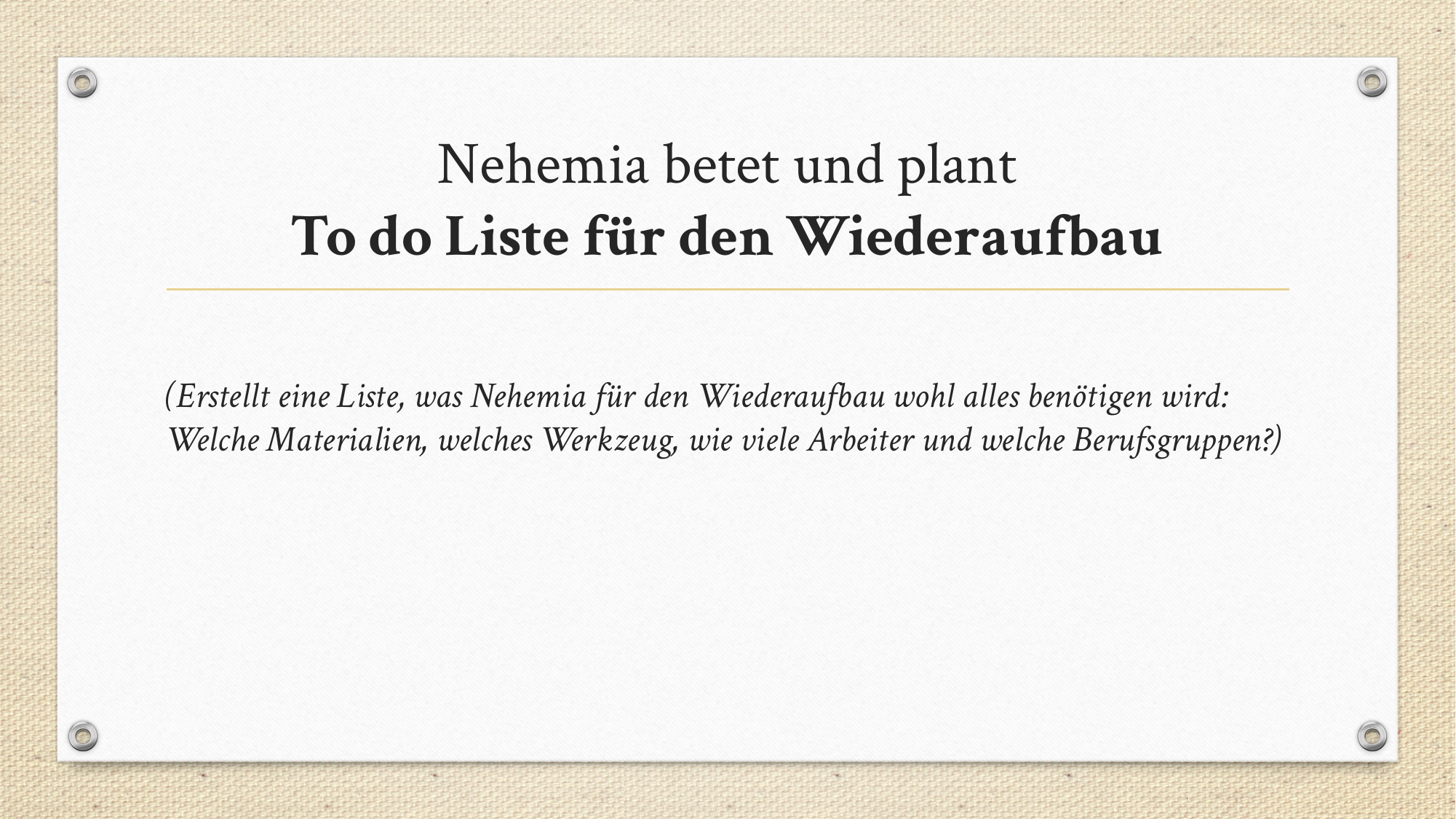

# Nehemia betet und plant To do Liste für den Wiederaufbau

(Erstellt eine Liste, was Nehemia für den Wiederaufbau wohl alles benötigen wird: Welche Materialien, welches Werkzeug, wie viele Arbeiter und welche Berufsgruppen?)